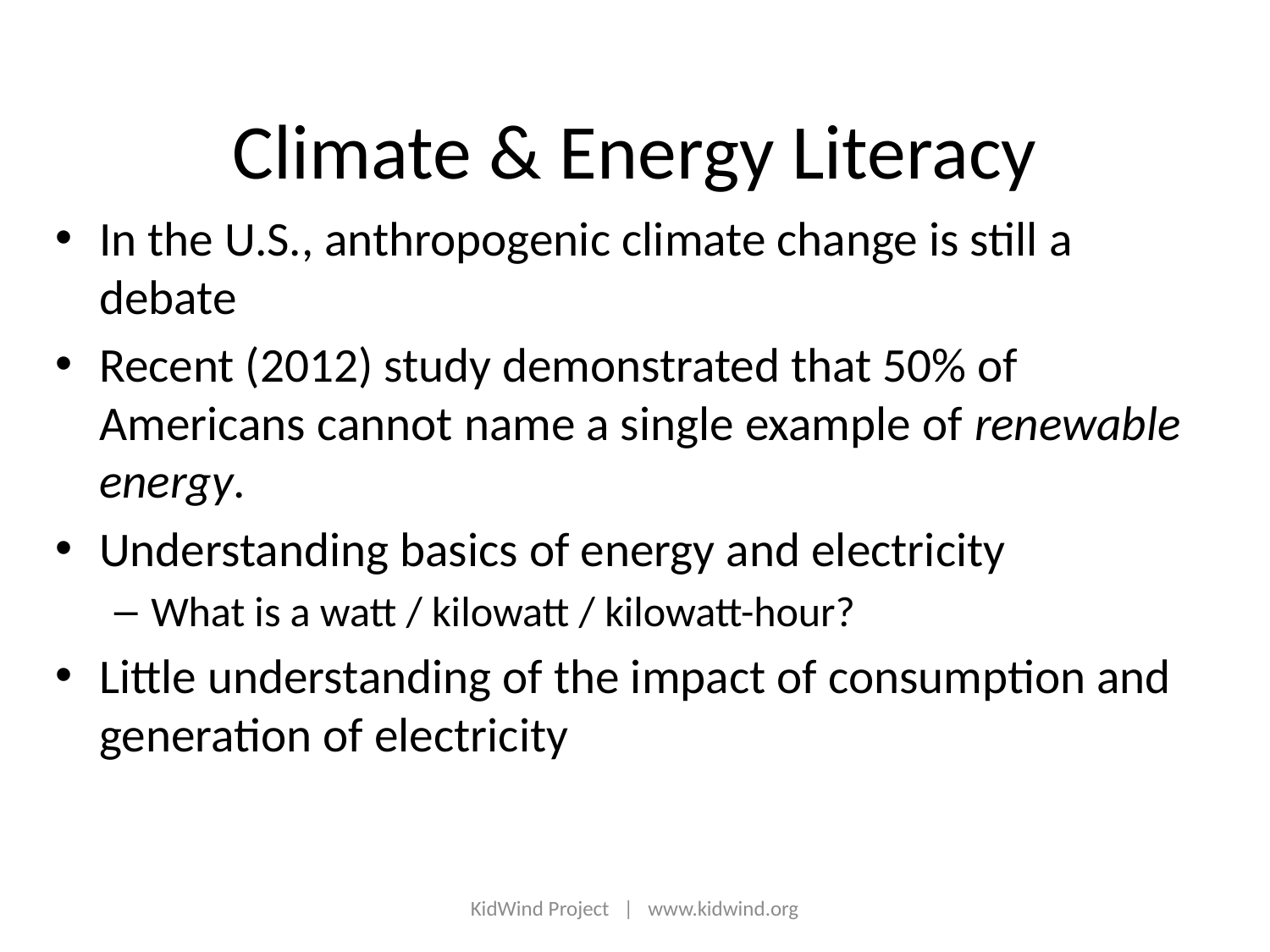

# Climate & Energy Literacy
In the U.S., anthropogenic climate change is still a debate
Recent (2012) study demonstrated that 50% of Americans cannot name a single example of renewable energy.
Understanding basics of energy and electricity
What is a watt / kilowatt / kilowatt-hour?
Little understanding of the impact of consumption and generation of electricity
KidWind Project   |   www.kidwind.org